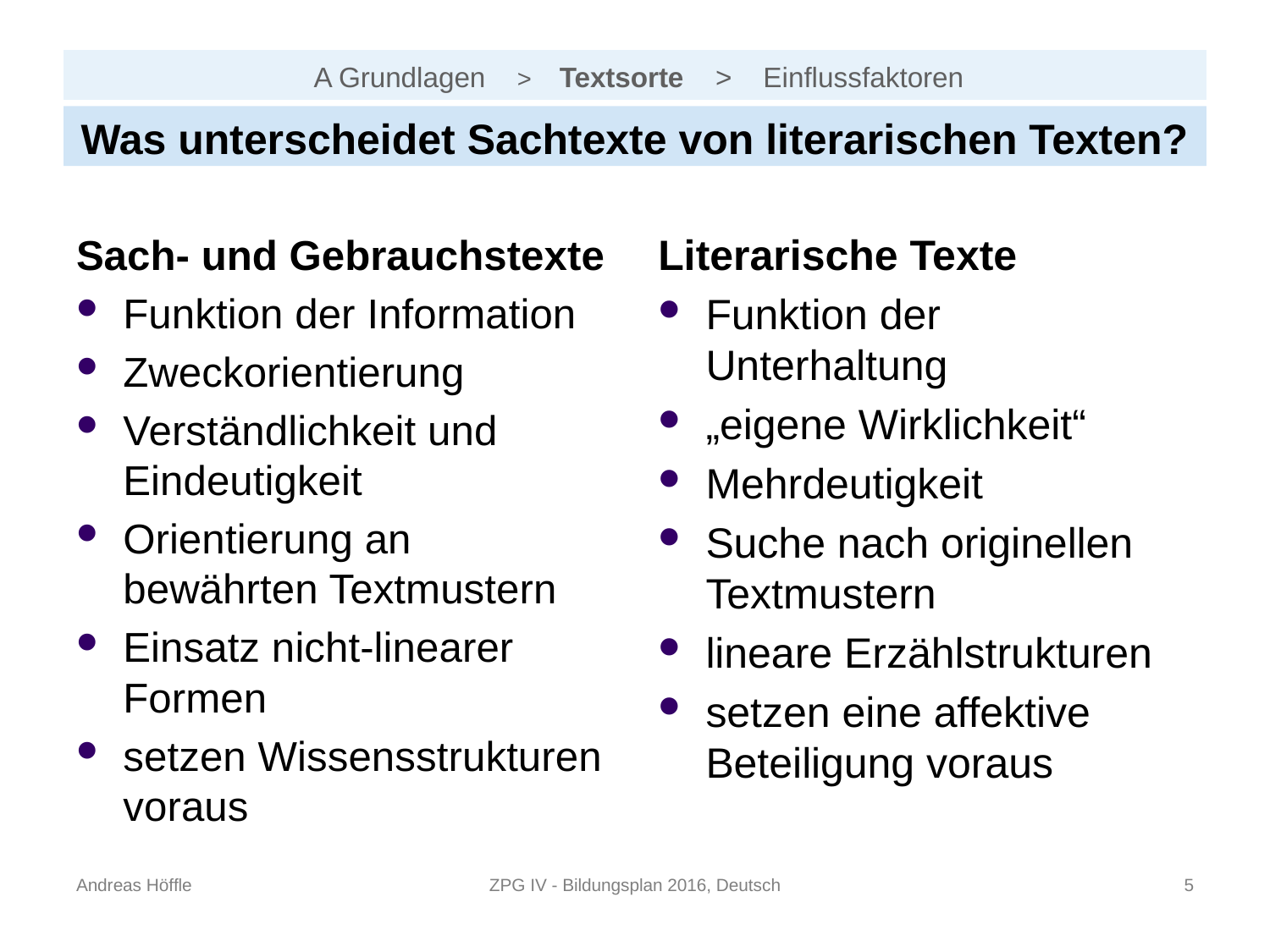

# A Grundlagen    >    Textsorte    >    Einflussfaktoren
Was unterscheidet Sachtexte von literarischen Texten?
Sach- und Gebrauchstexte
Funktion der Information
Zweckorientierung
Verständlichkeit und Eindeutigkeit
Orientierung an bewährten Textmustern
Einsatz nicht-linearer Formen
setzen Wissensstrukturen voraus
Literarische Texte
Funktion der Unterhaltung
„eigene Wirklichkeit“
Mehrdeutigkeit
Suche nach originellen Textmustern
lineare Erzählstrukturen
setzen eine affektive Beteiligung voraus
Andreas Höffle
ZPG IV - Bildungsplan 2016, Deutsch
5